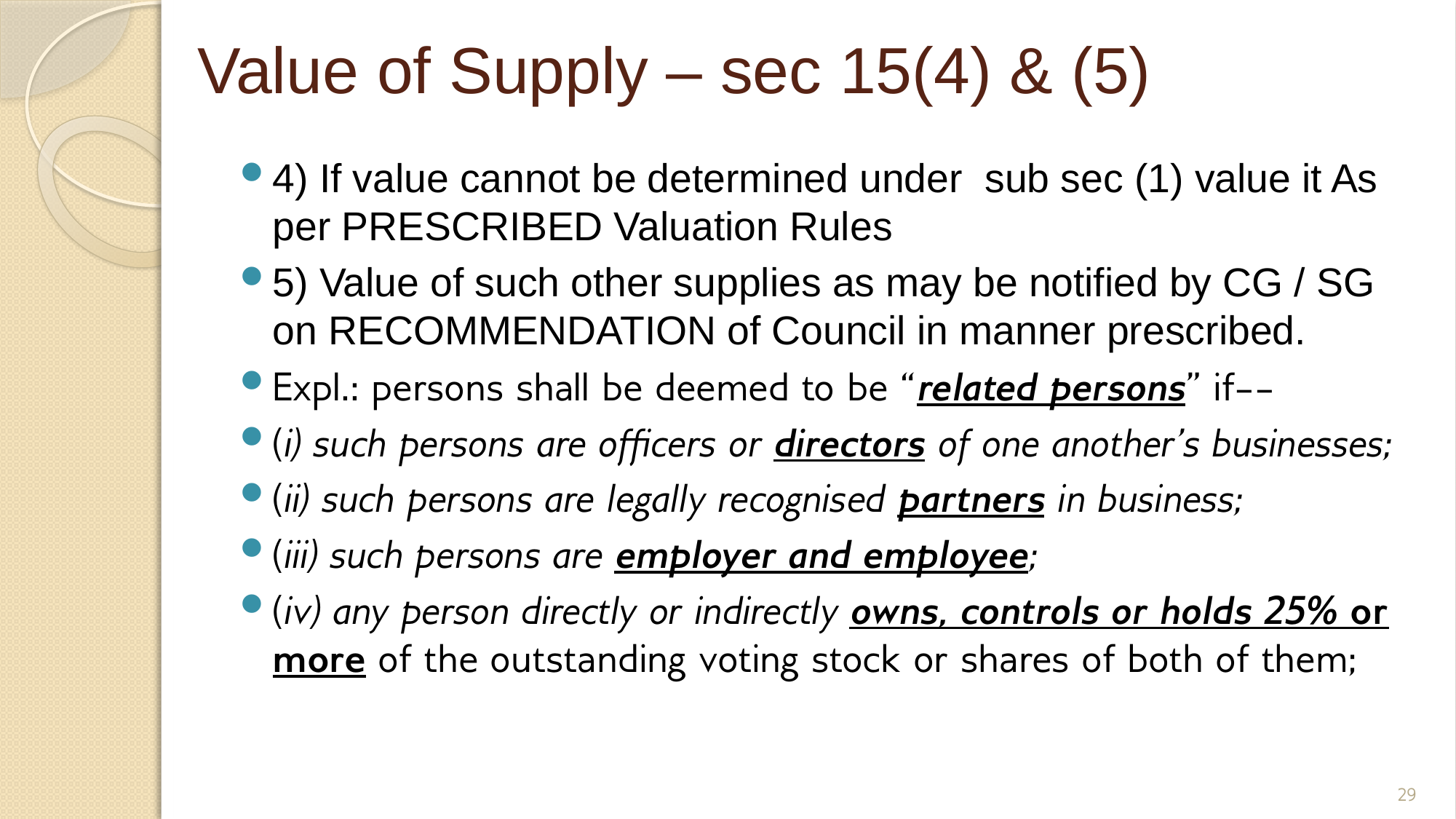

# Value of Supply – sec 15(4) & (5)
4) If value cannot be determined under  sub sec (1) value it As per PRESCRIBED Valuation Rules
5) Value of such other supplies as may be notified by CG / SG on RECOMMENDATION of Council in manner prescribed.
Expl.: persons shall be deemed to be “related persons” if––
(i) such persons are officers or directors of one another’s businesses;
(ii) such persons are legally recognised partners in business;
(iii) such persons are employer and employee;
(iv) any person directly or indirectly owns, controls or holds 25% or more of the outstanding voting stock or shares of both of them;
29